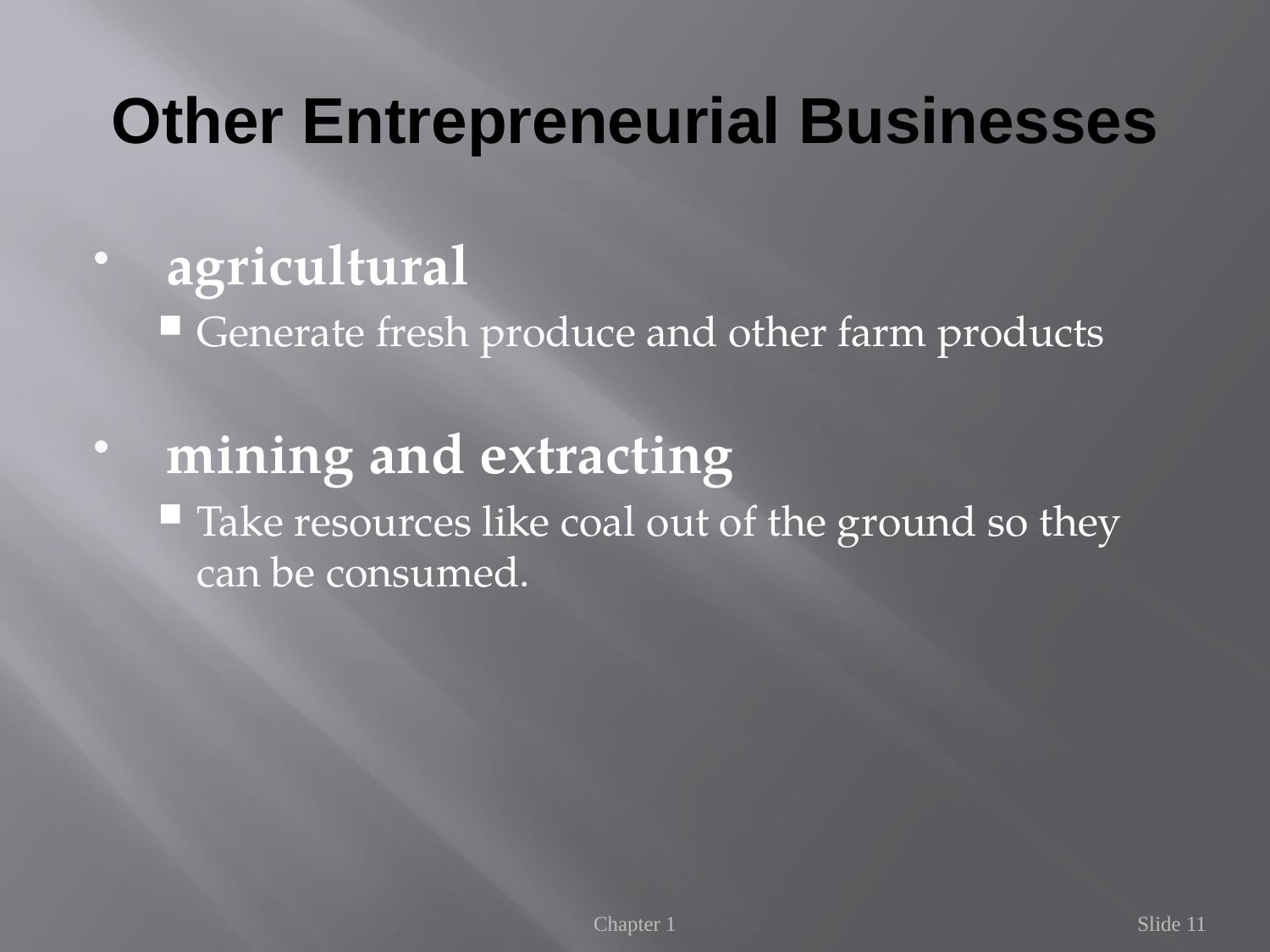

# Other Entrepreneurial Businesses
 agricultural
Generate fresh produce and other farm products
 mining and extracting
Take resources like coal out of the ground so they can be consumed.

Chapter 1
Slide 11